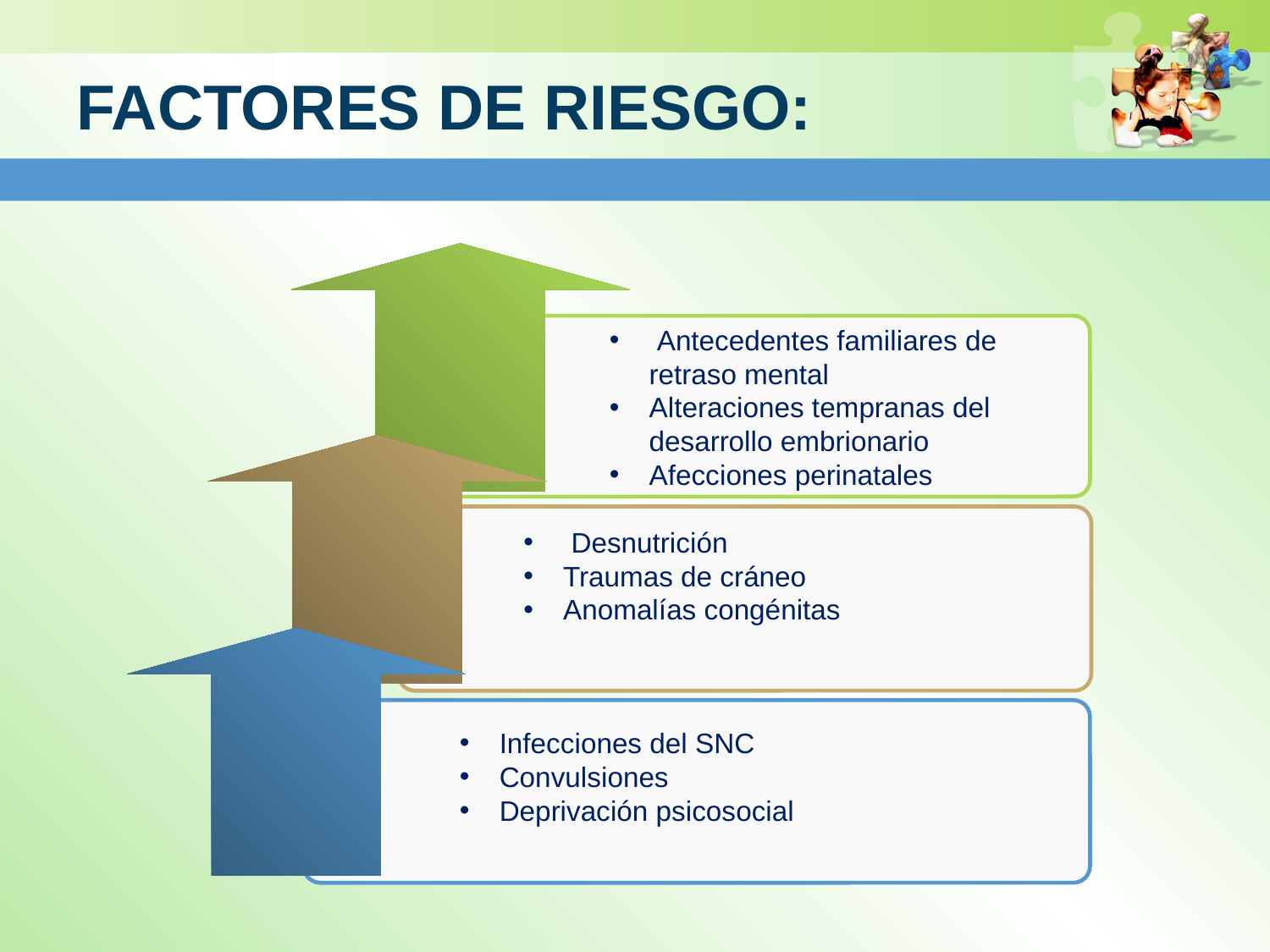

# FACTORES DE RIESGO:

 Antecedentes familiares de retraso mental
Alteraciones tempranas del desarrollo embrionario
Afecciones perinatales

 Desnutrición
Traumas de cráneo
Anomalías congénitas

Infecciones del SNC
Convulsiones
Deprivación psicosocial